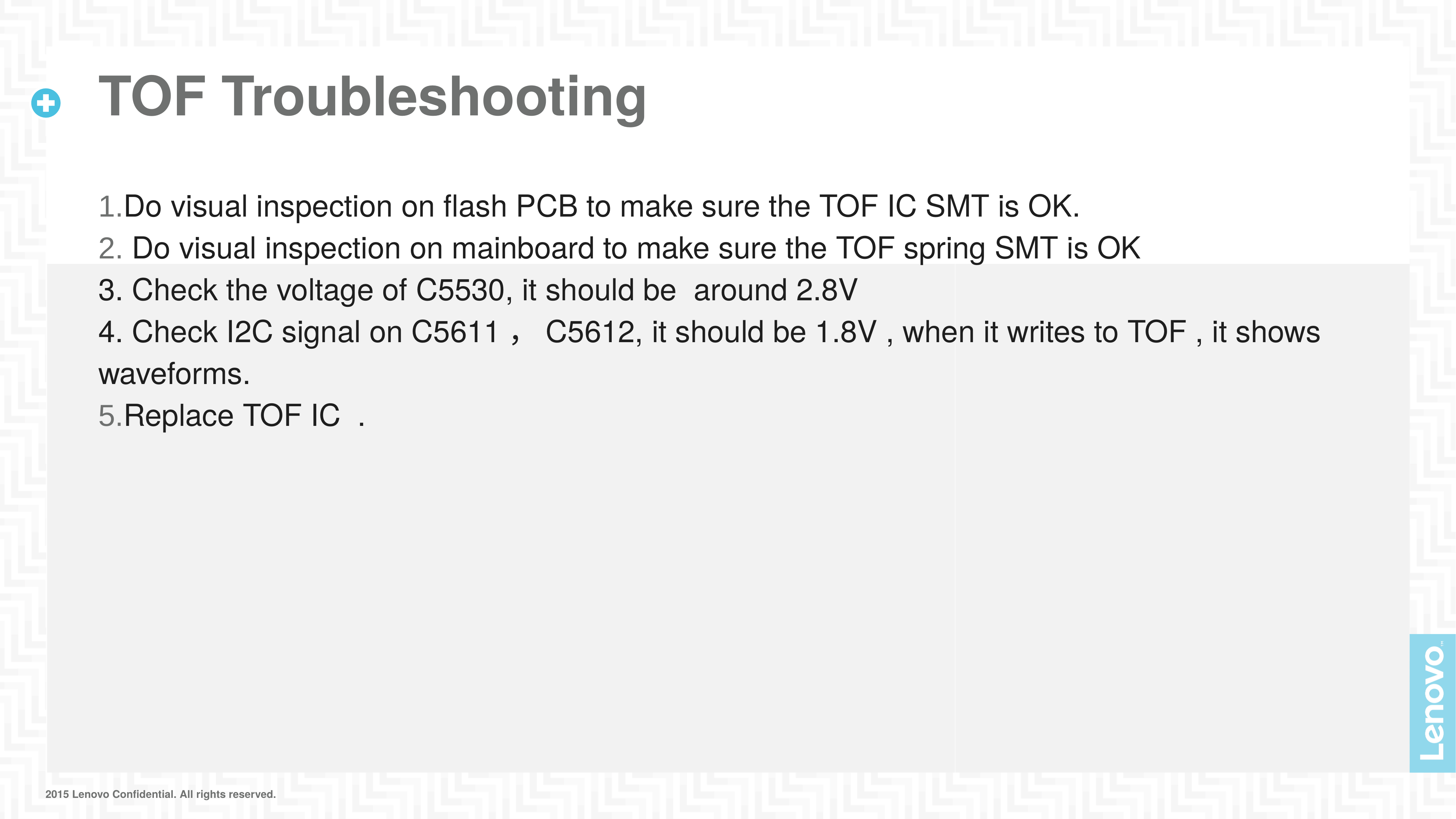

# TOF Troubleshooting
1.Do visual inspection on flash PCB to make sure the TOF IC SMT is OK.
2. Do visual inspection on mainboard to make sure the TOF spring SMT is OK
3. Check the voltage of C5530, it should be  around 2.8V
4. Check I2C signal on C5611，C5612, it should be 1.8V , when it writes to TOF , it shows waveforms.
5.Replace TOF IC  .